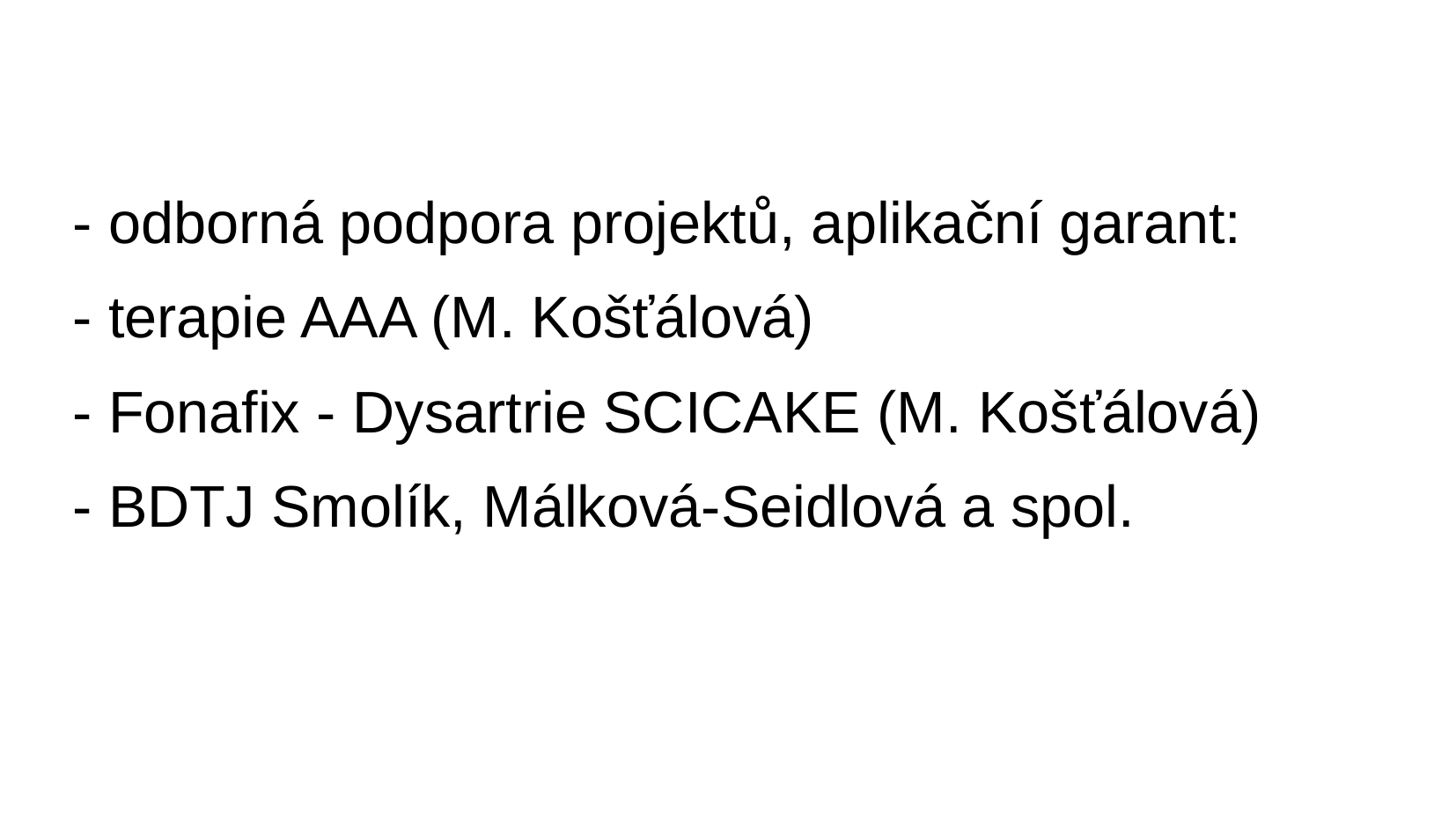

#
- odborná podpora projektů, aplikační garant:
- terapie AAA (M. Košťálová)
- Fonafix - Dysartrie SCICAKE (M. Košťálová)
- BDTJ Smolík, Málková-Seidlová a spol.